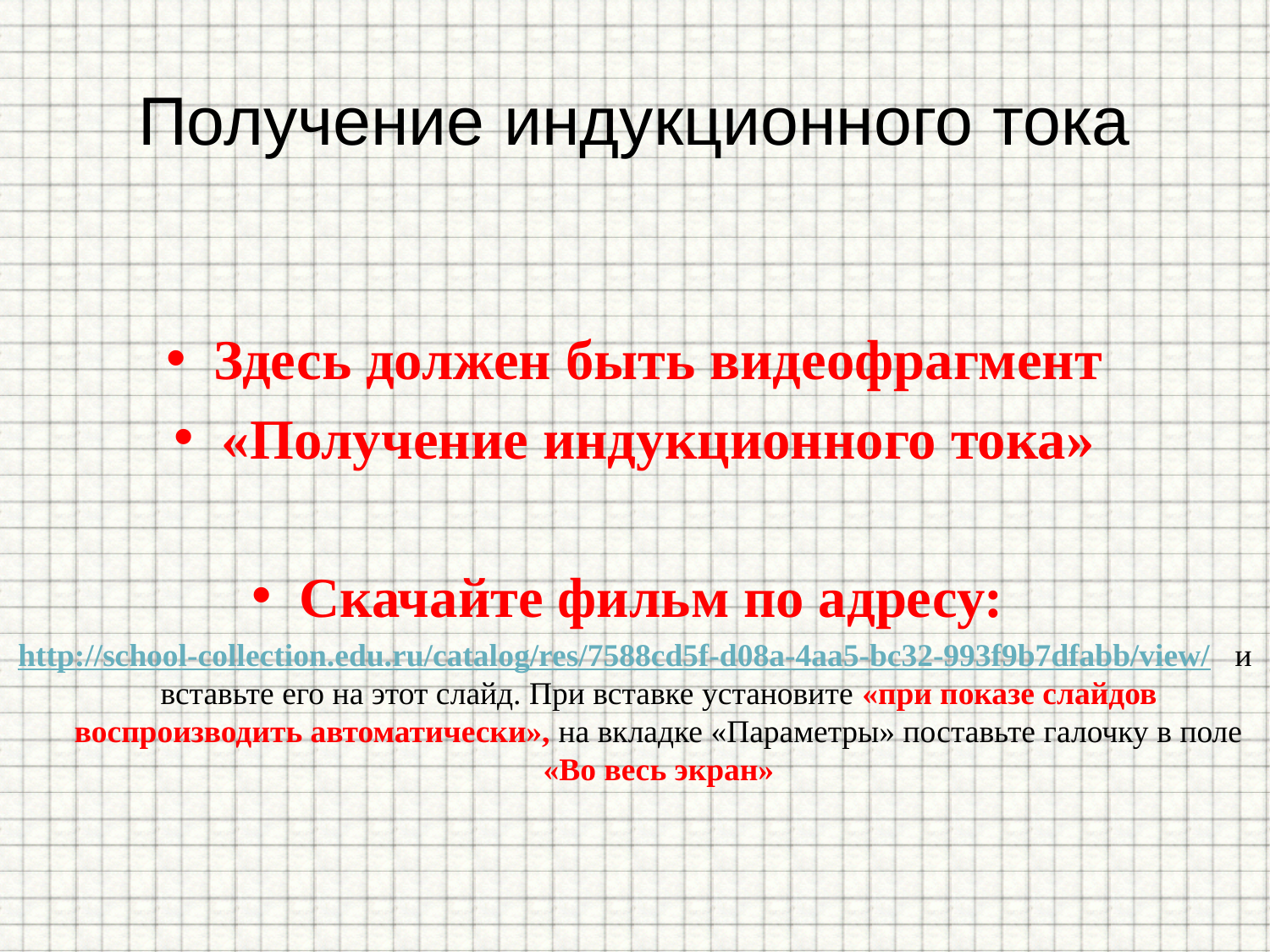

# Получение индукционного тока
Здесь должен быть видеофрагмент
«Получение индукционного тока»

Скачайте фильм по адресу:
http://school-collection.edu.ru/catalog/res/7588cd5f-d08a-4aa5-bc32-993f9b7dfabb/view/   и вставьте его на этот слайд. При вставке установите «при показе слайдов воспроизводить автоматически», на вкладке «Параметры» поставьте галочку в поле «Во весь экран»